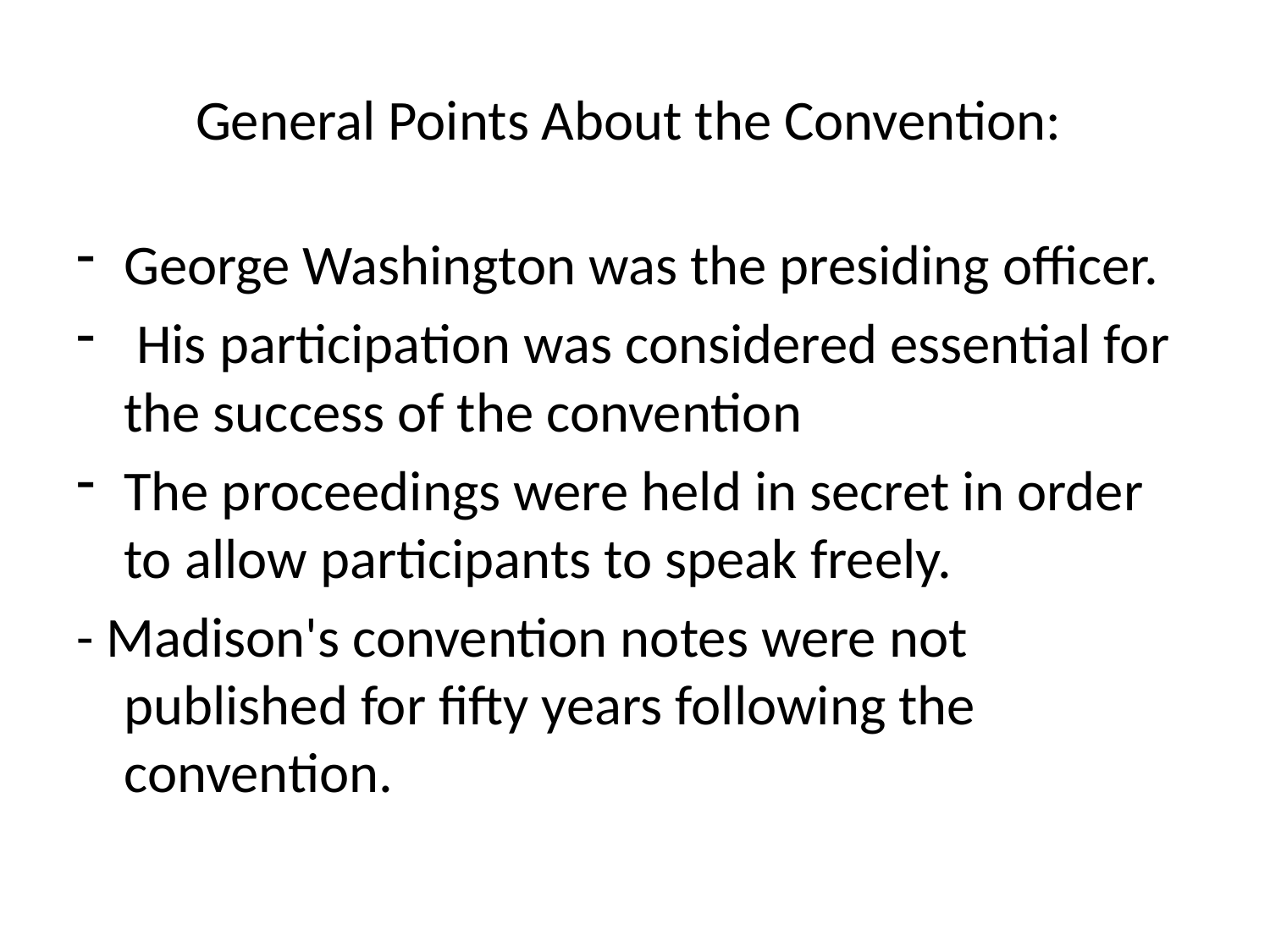

# General Points About the Convention:
George Washington was the presiding officer.
 His participation was considered essential for the success of the convention
The proceedings were held in secret in order to allow participants to speak freely.
- Madison's convention notes were not published for fifty years following the convention.